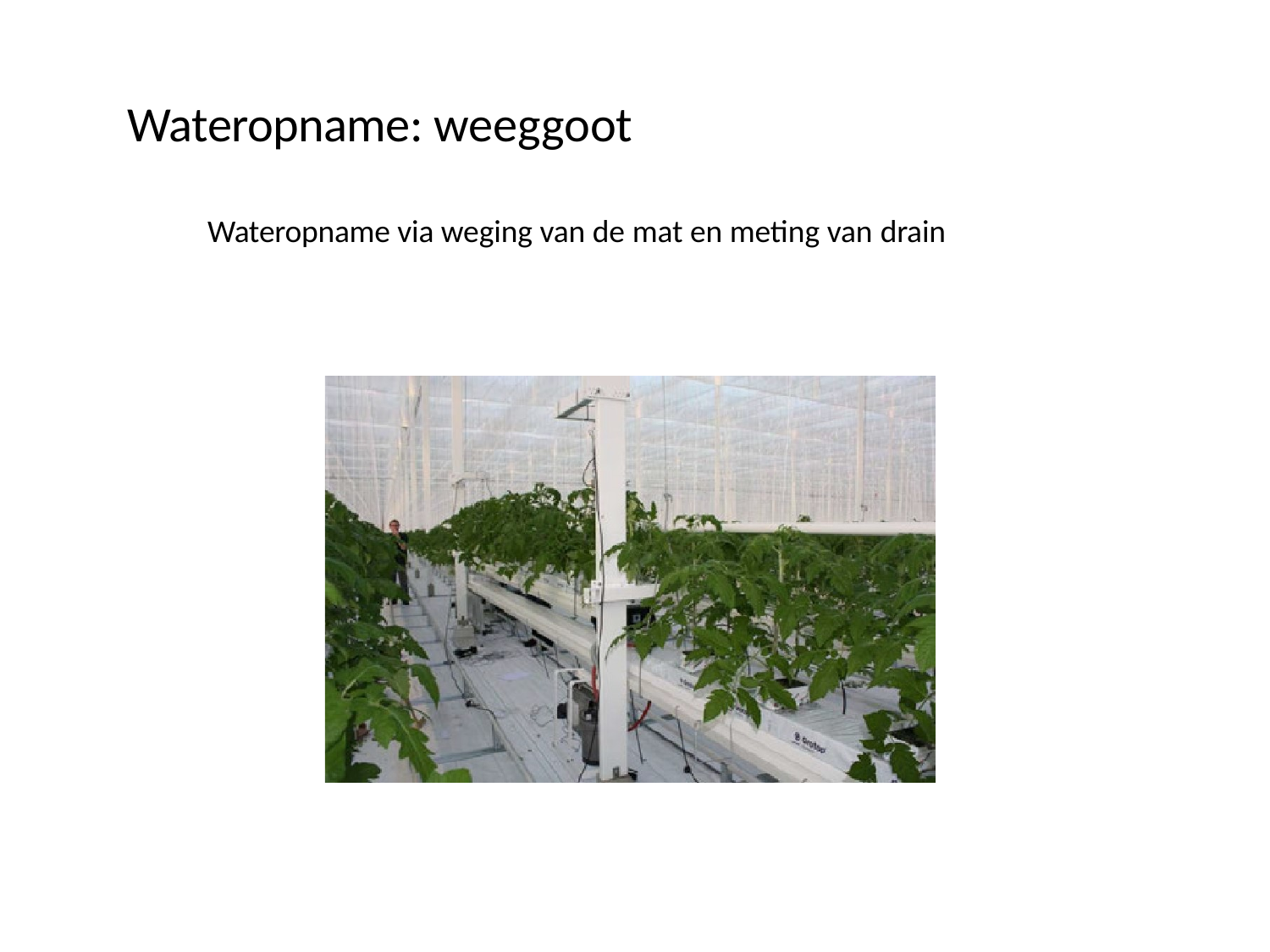

Wateropname: weeggoot
Wateropname via weging van de mat en meting van drain